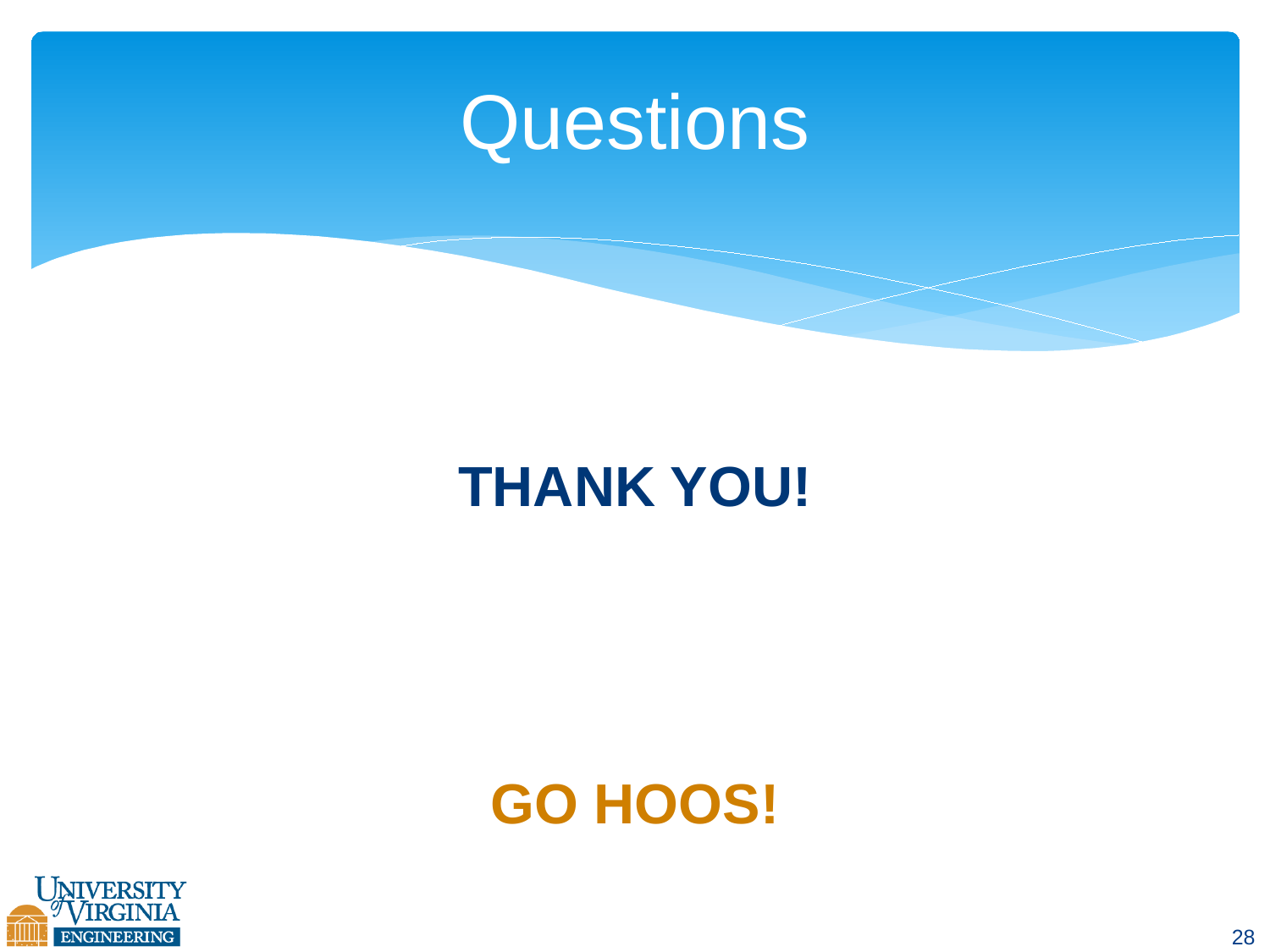

# Questions
THANK YOU!
GO HOOS!
28